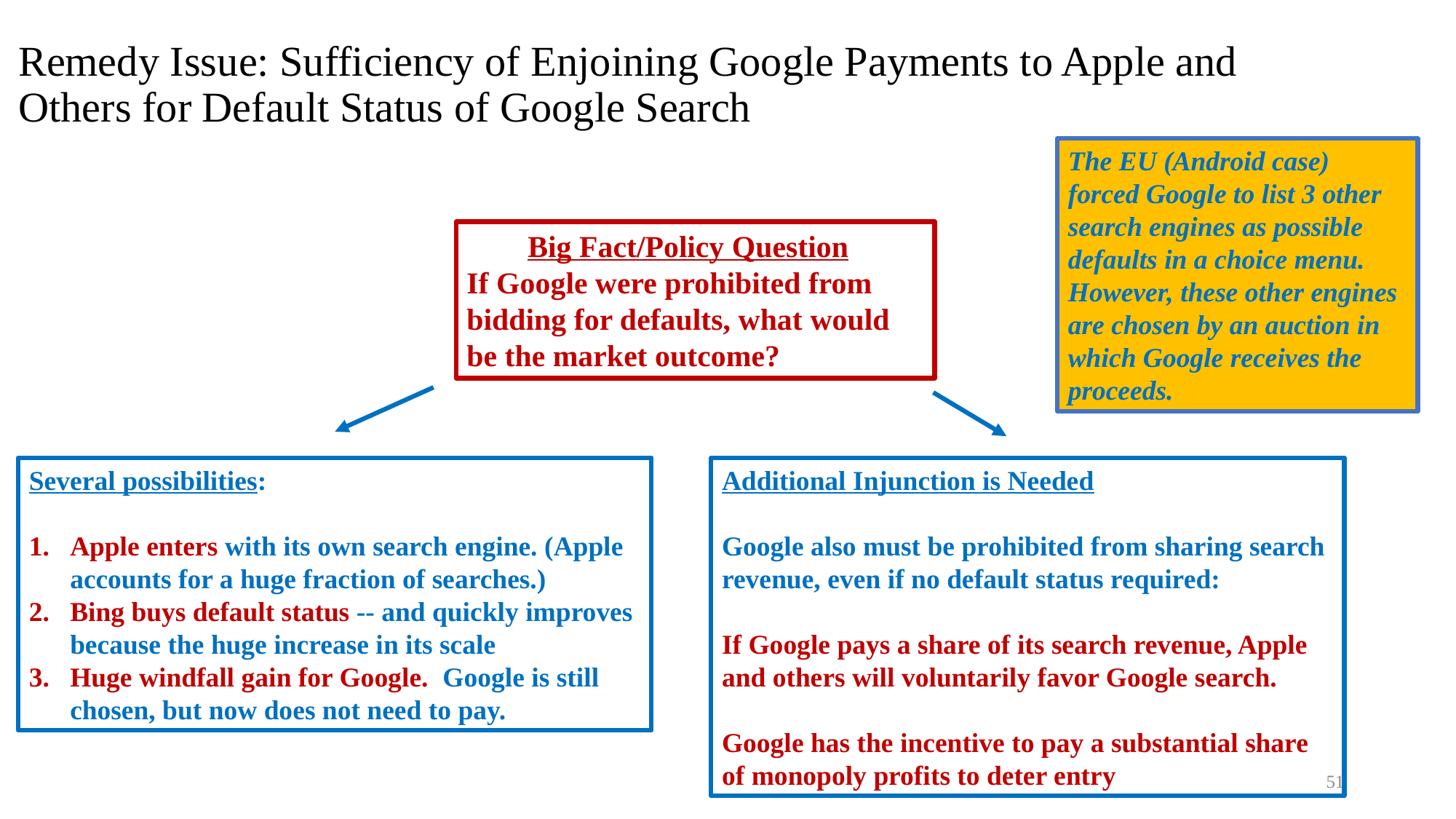

# Remedy Issue: Sufficiency of Enjoining Google Payments to Apple and Others for Default Status of Google Search
The EU (Android case) forced Google to list 3 other search engines as possible defaults in a choice menu.  However, these other engines are chosen by an auction in which Google receives the proceeds.
        Big Fact/Policy Question
If Google were prohibited from bidding for defaults, what would be the market outcome?
Several possibilities:
Apple enters with its own search engine. (Apple accounts for a huge fraction of searches.)
Bing buys default status -- and quickly improves because the huge increase in its scale
Huge windfall gain for Google.  Google is still chosen, but now does not need to pay.
Additional Injunction is Needed

Google also must be prohibited from sharing search revenue, even if no default status required:

If Google pays a share of its search revenue, Apple and others will voluntarily favor Google search.

Google has the incentive to pay a substantial share of monopoly profits to deter entry
51